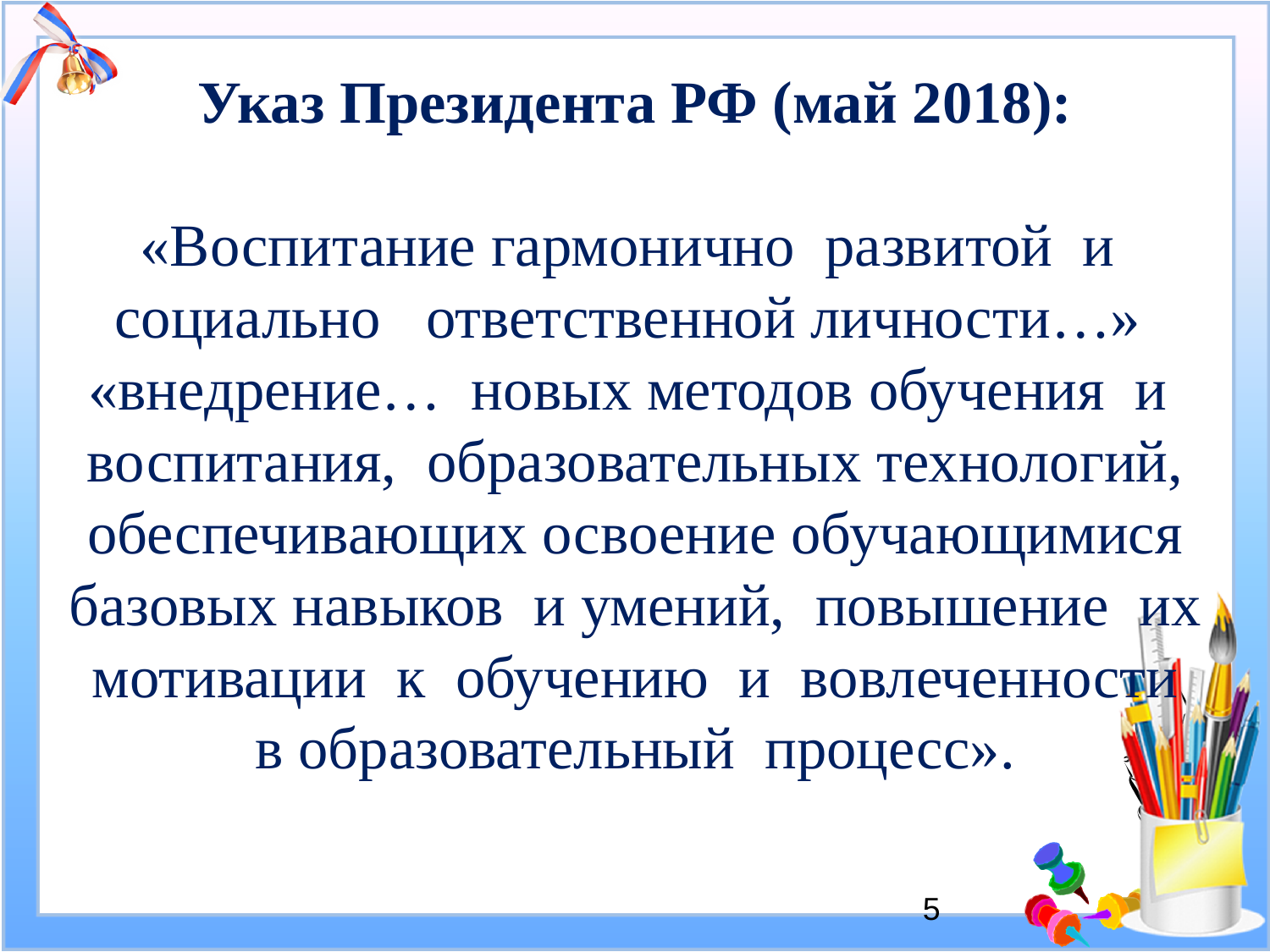

Указ Президента РФ (май 2018):

«Воспитание гармонично  развитой  и  социально   ответственной личности…»
«внедрение…  новых методов обучения  и  воспитания,  образовательных технологий, обеспечивающих освоение обучающимися базовых навыков  и умений,  повышение  их  мотивации  к  обучению  и  вовлеченности  в образовательный  процесс».

5